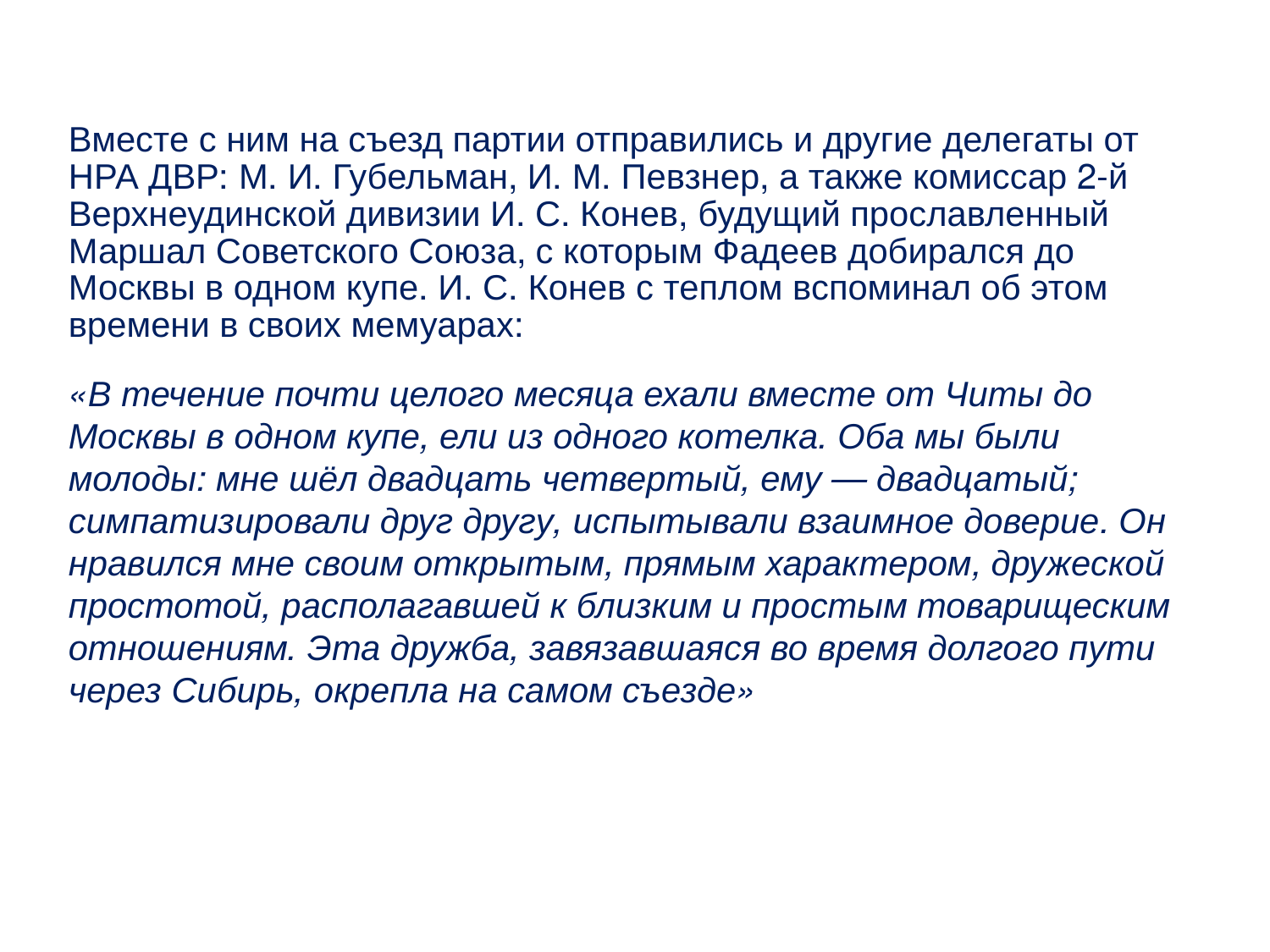

Вместе с ним на съезд партии отправились и другие делегаты от НРА ДВР: М. И. Губельман, И. М. Певзнер, а также комиссар 2-й Верхнеудинской дивизии И. С. Конев, будущий прославленный Маршал Советского Союза, с которым Фадеев добирался до Москвы в одном купе. И. С. Конев с теплом вспоминал об этом времени в своих мемуарах:
«В течение почти целого месяца ехали вместе от Читы до Москвы в одном купе, ели из одного котелка. Оба мы были молоды: мне шёл двадцать четвертый, ему — двадцатый; симпатизировали друг другу, испытывали взаимное доверие. Он нравился мне своим открытым, прямым характером, дружеской простотой, располагавшей к близким и простым товарищеским отношениям. Эта дружба, завязавшаяся во время долгого пути через Сибирь, окрепла на самом съезде»